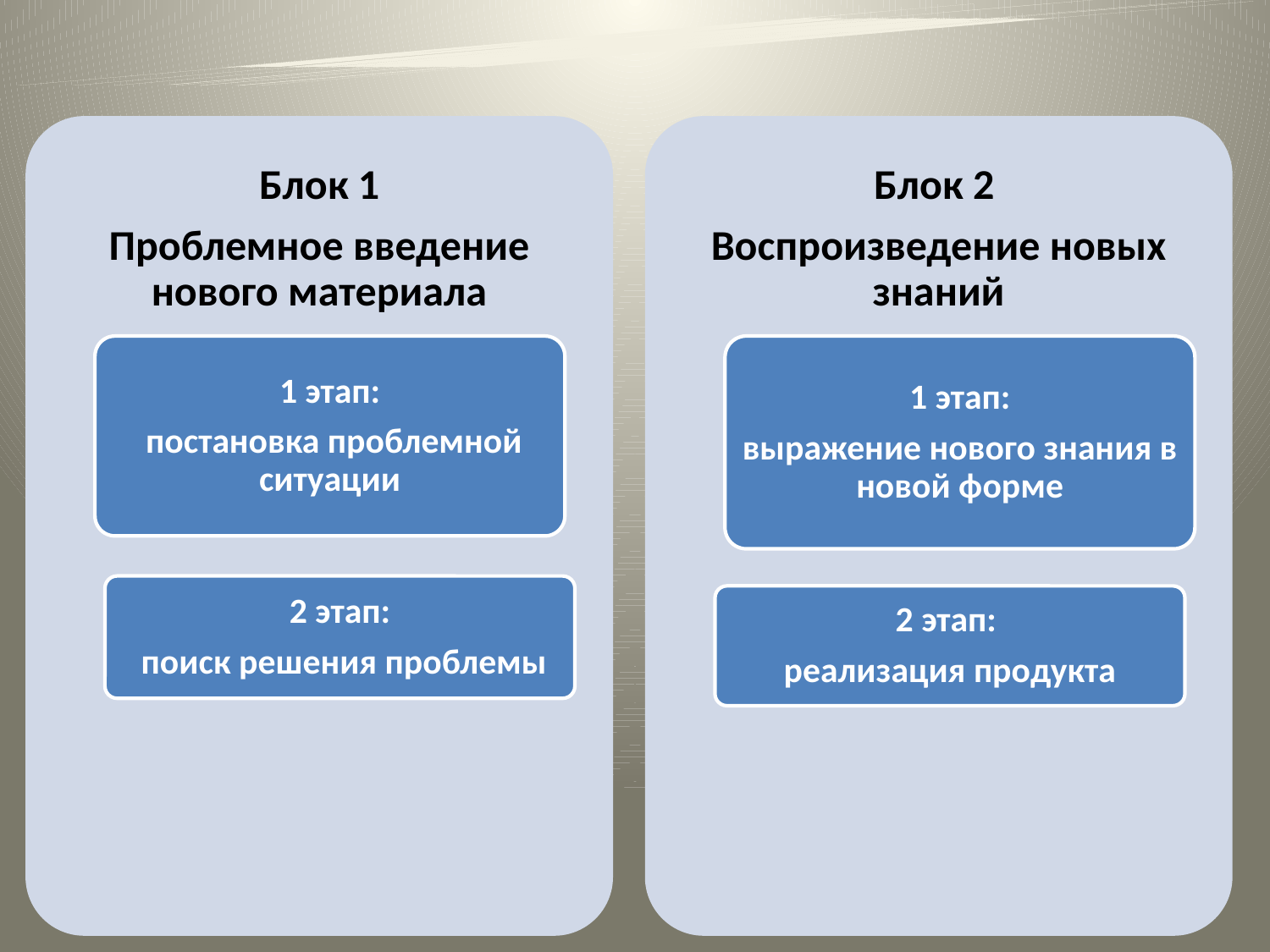

Форма занятия – проблемно-практическая дискуссия (работа в группах)

Блок 1
Проблемное введение нового материала
1 этап:
 постановка проблемной ситуации
2 этап:
 поиск решения проблемы
Блок 2
Воспроизведение новых знаний
1 этап:
выражение нового знания в новой форме
2 этап:
реализация продукта